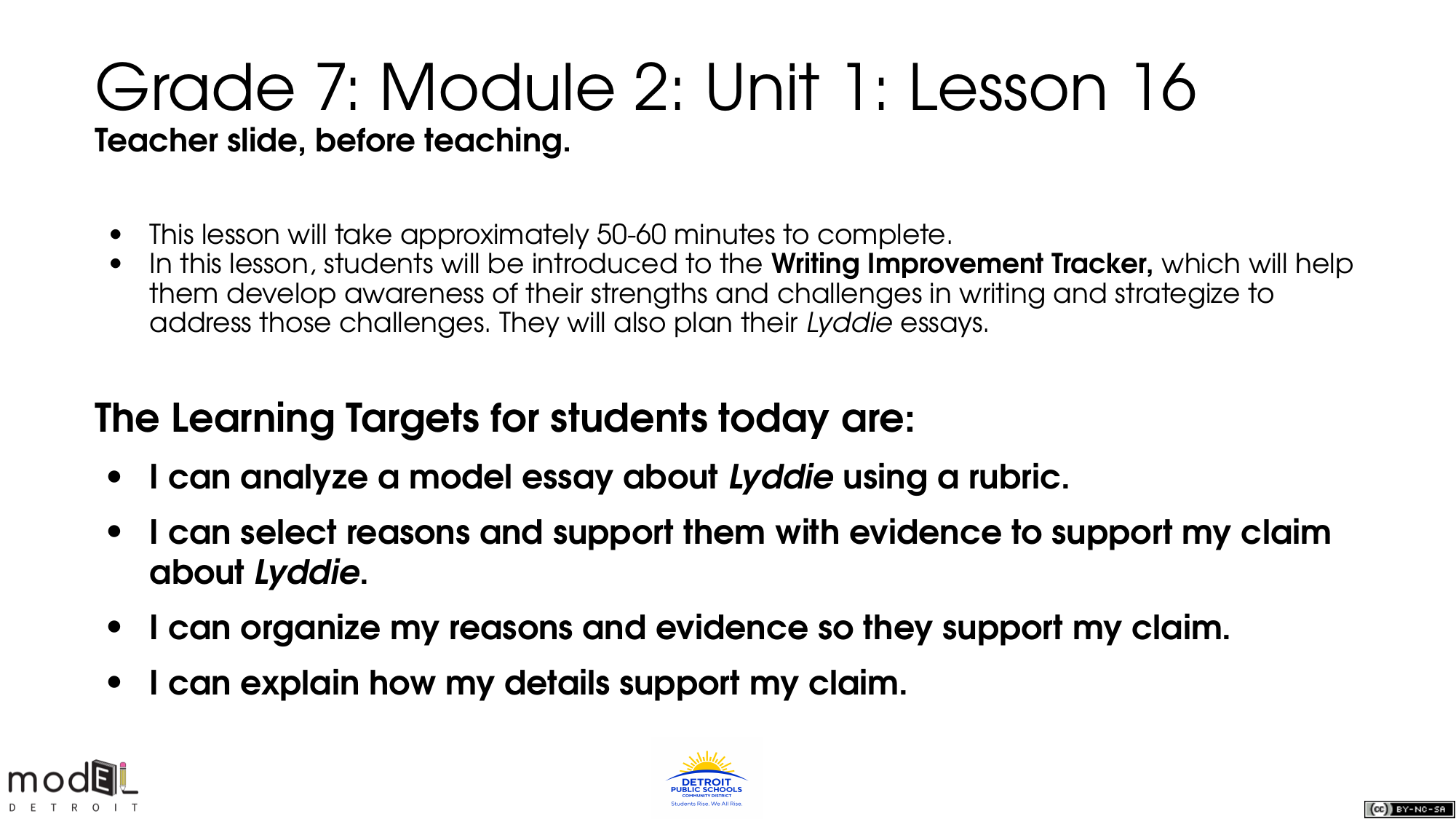

# Grade 7: Module 2: Unit 1: Lesson 16
Teacher slide, before teaching.
This lesson will take approximately 50-60 minutes to complete.
In this lesson, students will be introduced to the Writing Improvement Tracker, which will help them develop awareness of their strengths and challenges in writing and strategize to address those challenges. They will also plan their Lyddie essays.

The Learning Targets for students today are:
I can analyze a model essay about Lyddie using a rubric.
I can select reasons and support them with evidence to support my claim about Lyddie.
I can organize my reasons and evidence so they support my claim.
I can explain how my details support my claim.